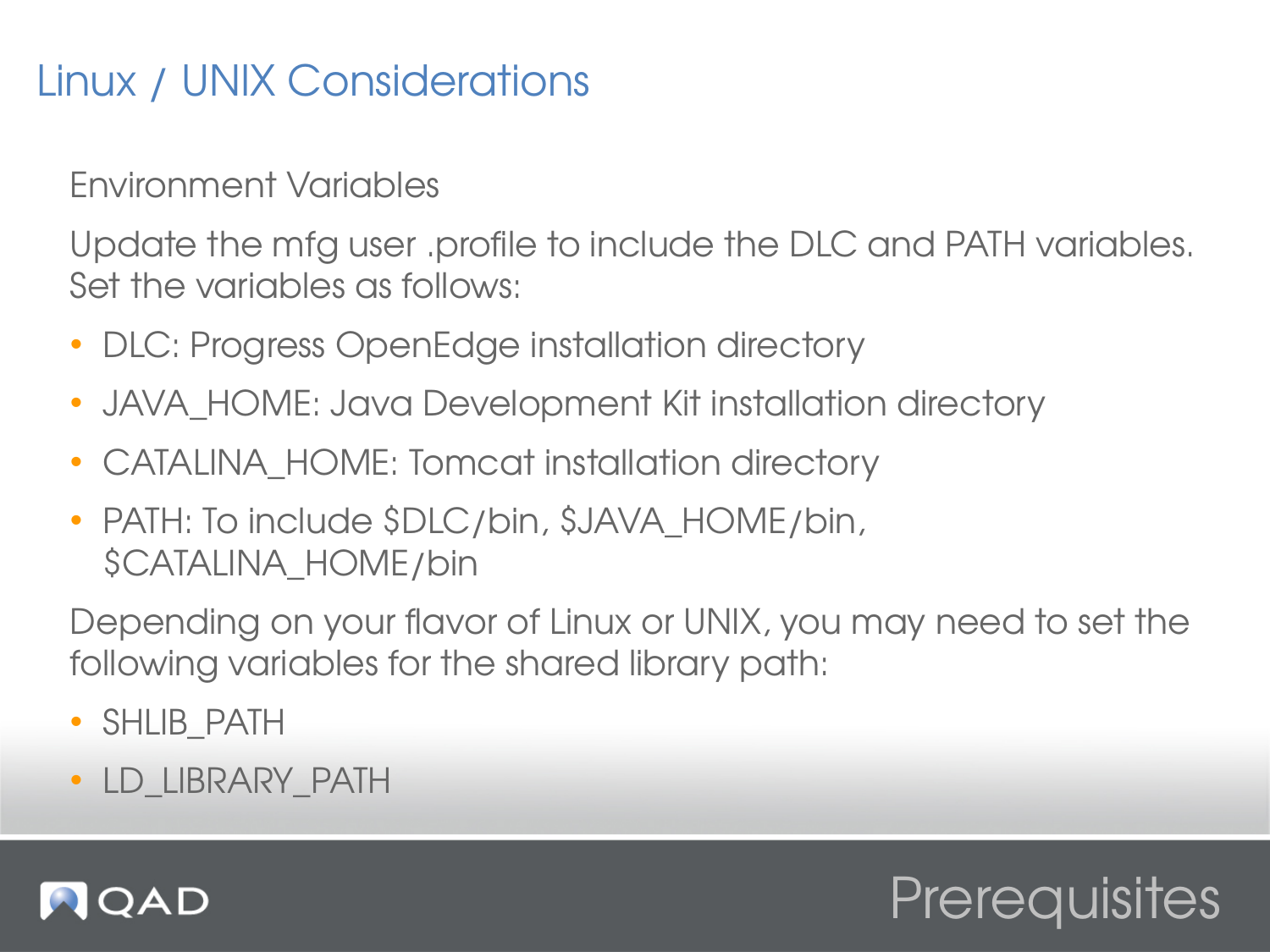

Linux / UNIX Considerations
Environment Variables
Update the mfg user .profile to include the DLC and PATH variables. Set the variables as follows:
DLC: Progress OpenEdge installation directory
JAVA_HOME: Java Development Kit installation directory
CATALINA_HOME: Tomcat installation directory
PATH: To include $DLC/bin, $JAVA_HOME/bin, $CATALINA_HOME/bin
Depending on your flavor of Linux or UNIX, you may need to set the following variables for the shared library path:
SHLIB_PATH
LD_LIBRARY_PATH

# Prerequisites